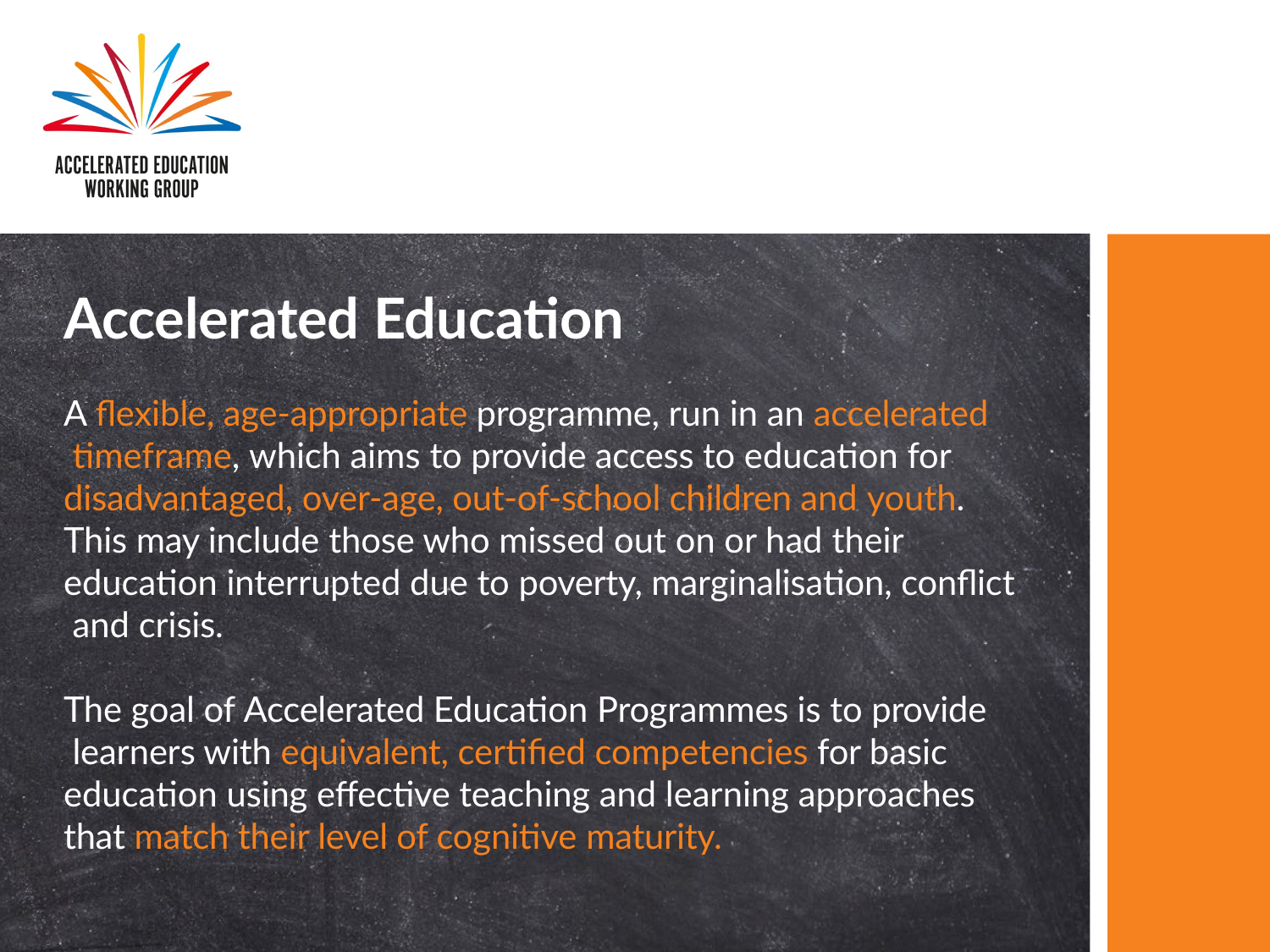

# Accelerated Education
A flexible, age-appropriate programme, run in an accelerated  timeframe, which aims to provide access to education for  disadvantaged, over-age, out-of-school children and youth.
This may include those who missed out on or had their  education interrupted due to poverty, marginalisation, conflict  and crisis.

The goal of Accelerated Education Programmes is to provide  learners with equivalent, certified competencies for basic  education using effective teaching and learning approaches  that match their level of cognitive maturity.